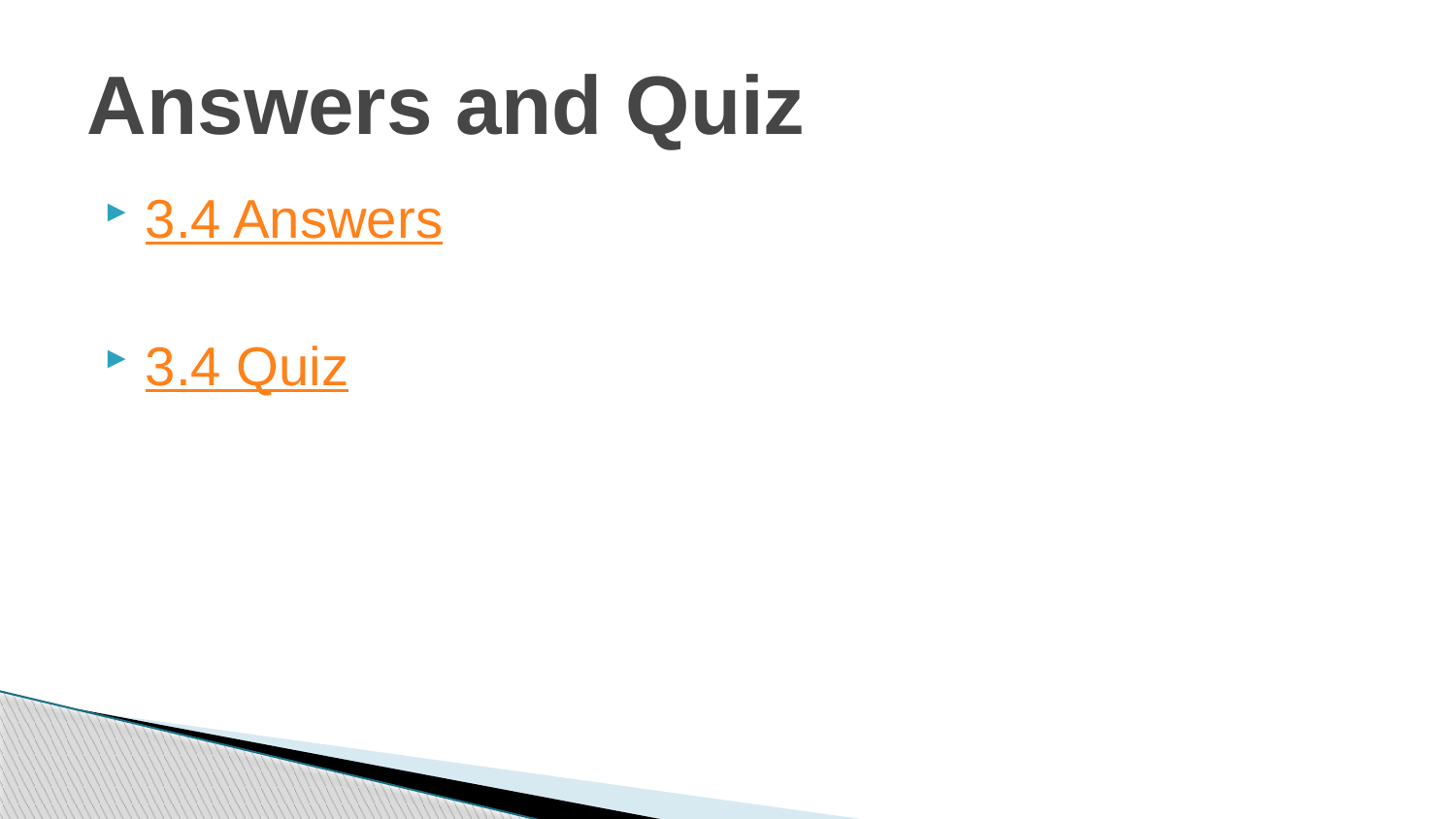

# Answers and Quiz
3.4 Answers

3.4 Quiz